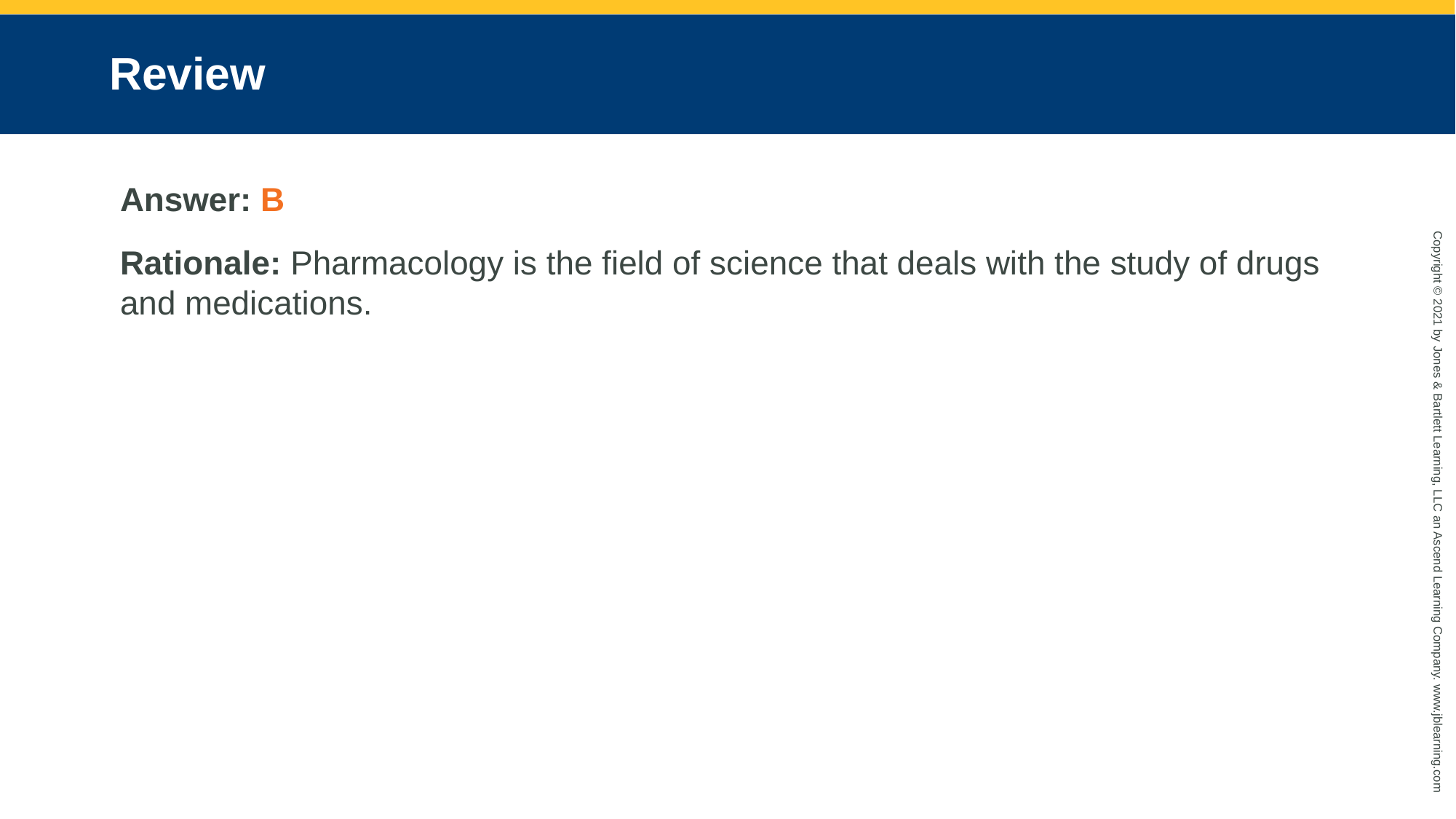

# Review
Answer: B
Rationale: Pharmacology is the field of science that deals with the study of drugs and medications.